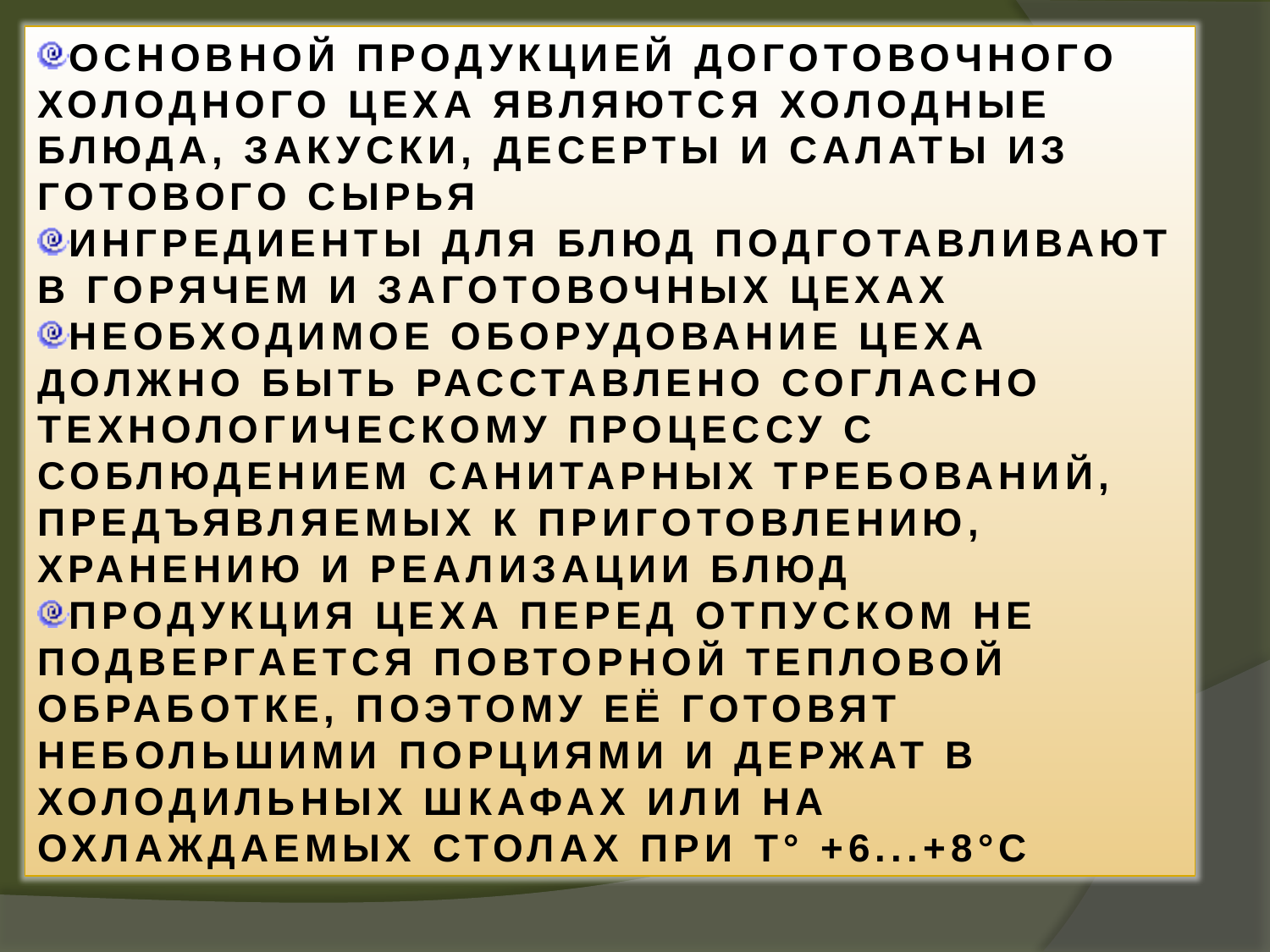

ОСНОВНОЙ ПРОДУКЦИЕЙ ДОГОТОВОЧНОГО ХОЛОДНОГО ЦЕХА ЯВЛЯЮТСЯ ХОЛОДНЫЕ БЛЮДА, ЗАКУСКИ, ДЕСЕРТЫ И САЛАТЫ ИЗ ГОТОВОГО СЫРЬЯ
ИНГРЕДИЕНТЫ ДЛЯ БЛЮД ПОДГОТАВЛИВАЮТ В ГОРЯЧЕМ И ЗАГОТОВОЧНЫХ ЦЕХАХ
НЕОБХОДИМОЕ ОБОРУДОВАНИЕ ЦЕХА ДОЛЖНО БЫТЬ РАССТАВЛЕНО СОГЛАСНО ТЕХНОЛОГИЧЕСКОМУ ПРОЦЕССУ С СОБЛЮДЕНИЕМ САНИТАРНЫХ ТРЕБОВАНИЙ, ПРЕДЪЯВЛЯЕМЫХ К ПРИГОТОВЛЕНИЮ, ХРАНЕНИЮ И РЕАЛИЗАЦИИ БЛЮД
ПРОДУКЦИЯ ЦЕХА ПЕРЕД ОТПУСКОМ НЕ ПОДВЕРГАЕТСЯ ПОВТОРНОЙ ТЕПЛОВОЙ ОБРАБОТКЕ, ПОЭТОМУ ЕЁ ГОТОВЯТ НЕБОЛЬШИМИ ПОРЦИЯМИ И ДЕРЖАТ В ХОЛОДИЛЬНЫХ ШКАФАХ ИЛИ НА ОХЛАЖДАЕМЫХ СТОЛАХ ПРИ T° +6...+8°С